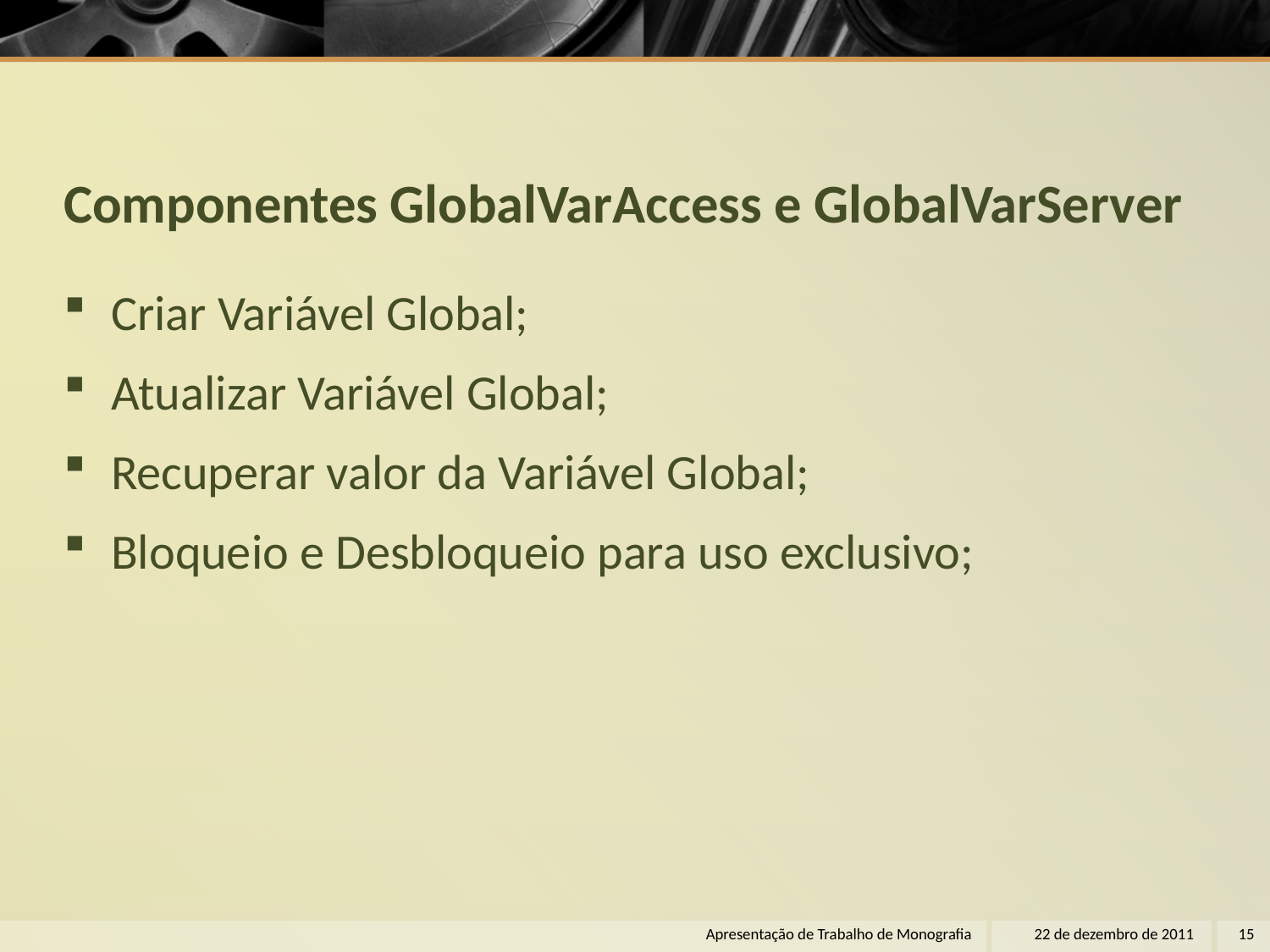

# Componentes GlobalVarAccess e GlobalVarServer
Criar Variável Global;
Atualizar Variável Global;
Recuperar valor da Variável Global;
Bloqueio e Desbloqueio para uso exclusivo;
Apresentação de Trabalho de Monografia
22 de dezembro de 2011
15